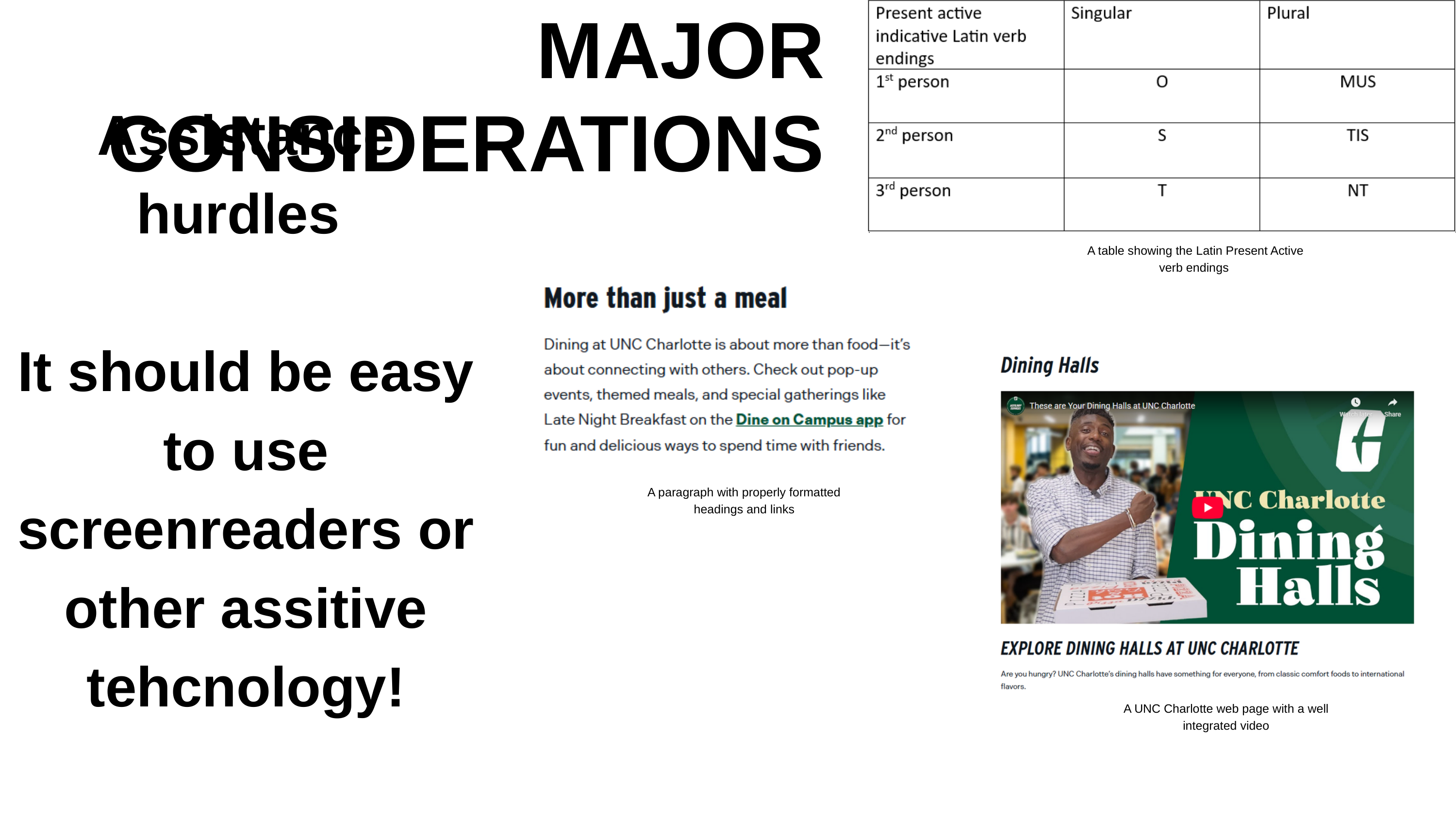

MAJOR CONSIDERATIONS
Assistance hurdles

It should be easy to use screenreaders or other assitive tehcnology!

A table showing the Latin Present Active verb endings

A paragraph with properly formatted headings and links
A UNC Charlotte web page with a well integrated video